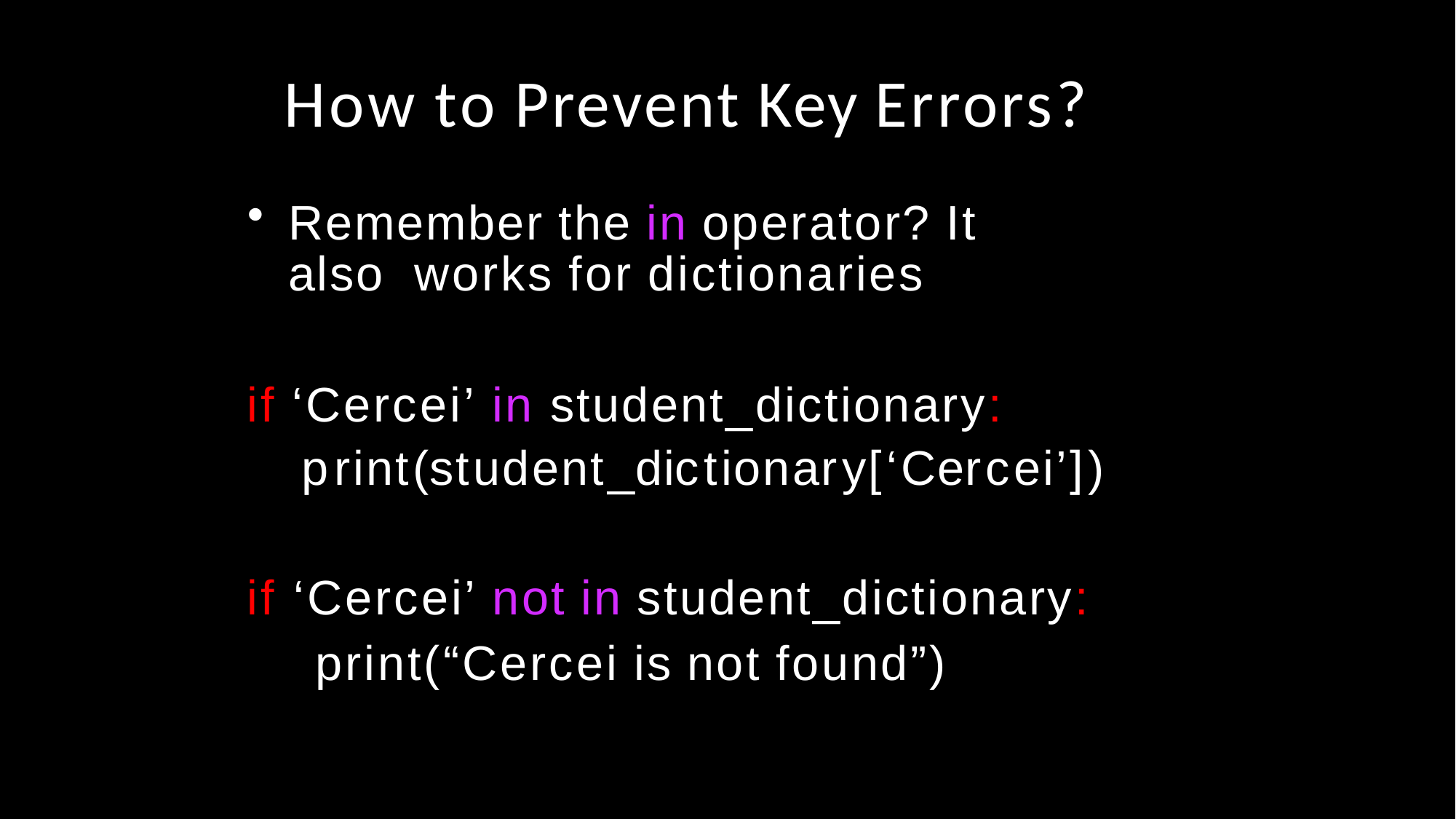

# How to Prevent Key Errors?
Remember the in operator? It also  works for dictionaries

if ‘Cercei’ in student_dictionary:  print(student_dictionary[‘Cercei’])

if ‘Cercei’ not in student_dictionary:  print(“Cercei is not found”)